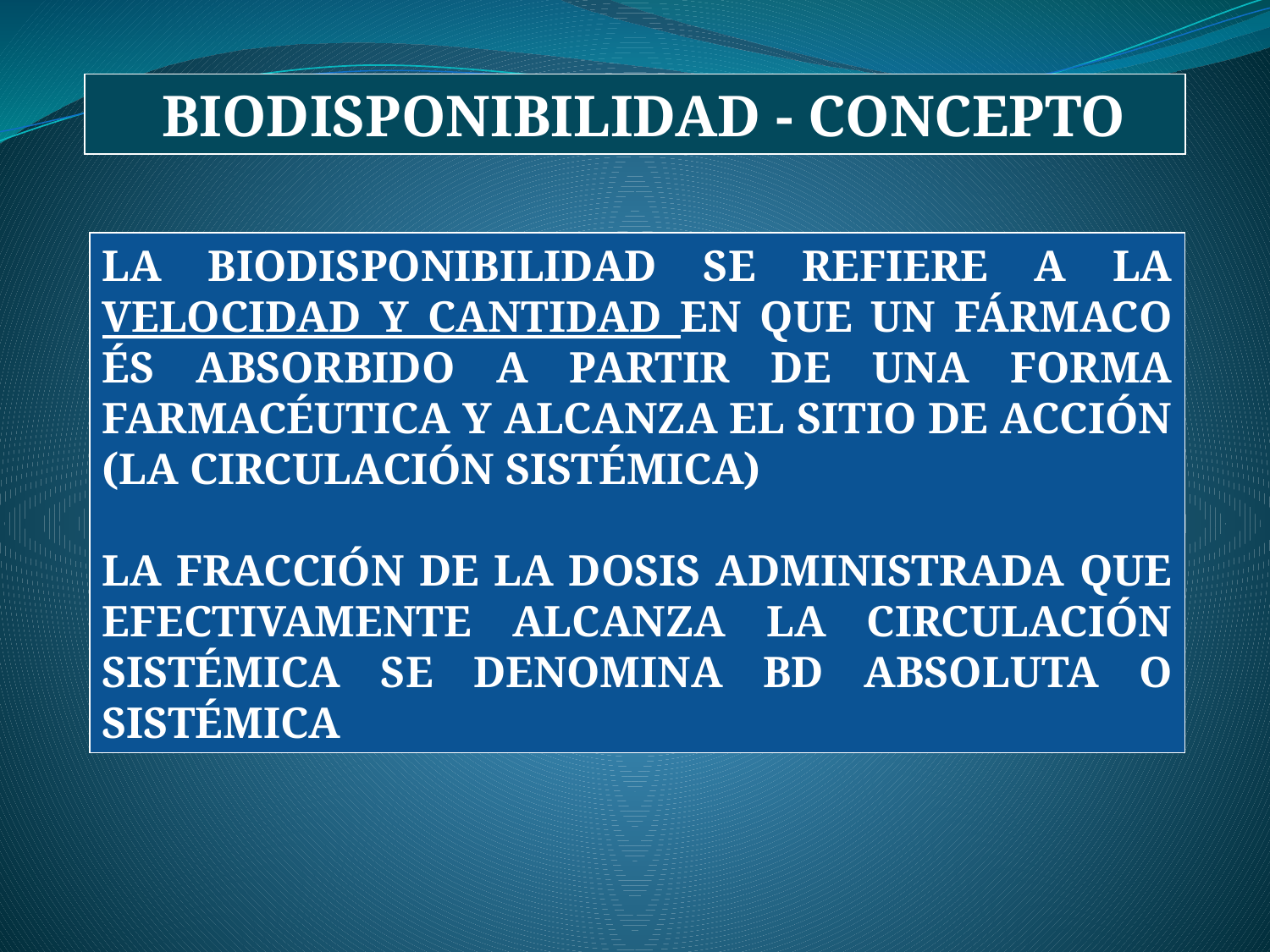

BIODISPONIBILIDAD - CONCEPTO
#
LA BIODISPONIBILIDAD SE REFIERE A LA VELOCIDAD Y CANTIDAD EN QUE UN FÁRMACO ÉS ABSORBIDO A PARTIR DE UNA FORMA FARMACÉUTICA Y ALCANZA EL SITIO DE ACCIÓN (LA CIRCULACIÓN SISTÉMICA)

LA FRACCIÓN DE LA DOSIS ADMINISTRADA QUE EFECTIVAMENTE ALCANZA LA CIRCULACIÓN SISTÉMICA SE DENOMINA BD ABSOLUTA O SISTÉMICA